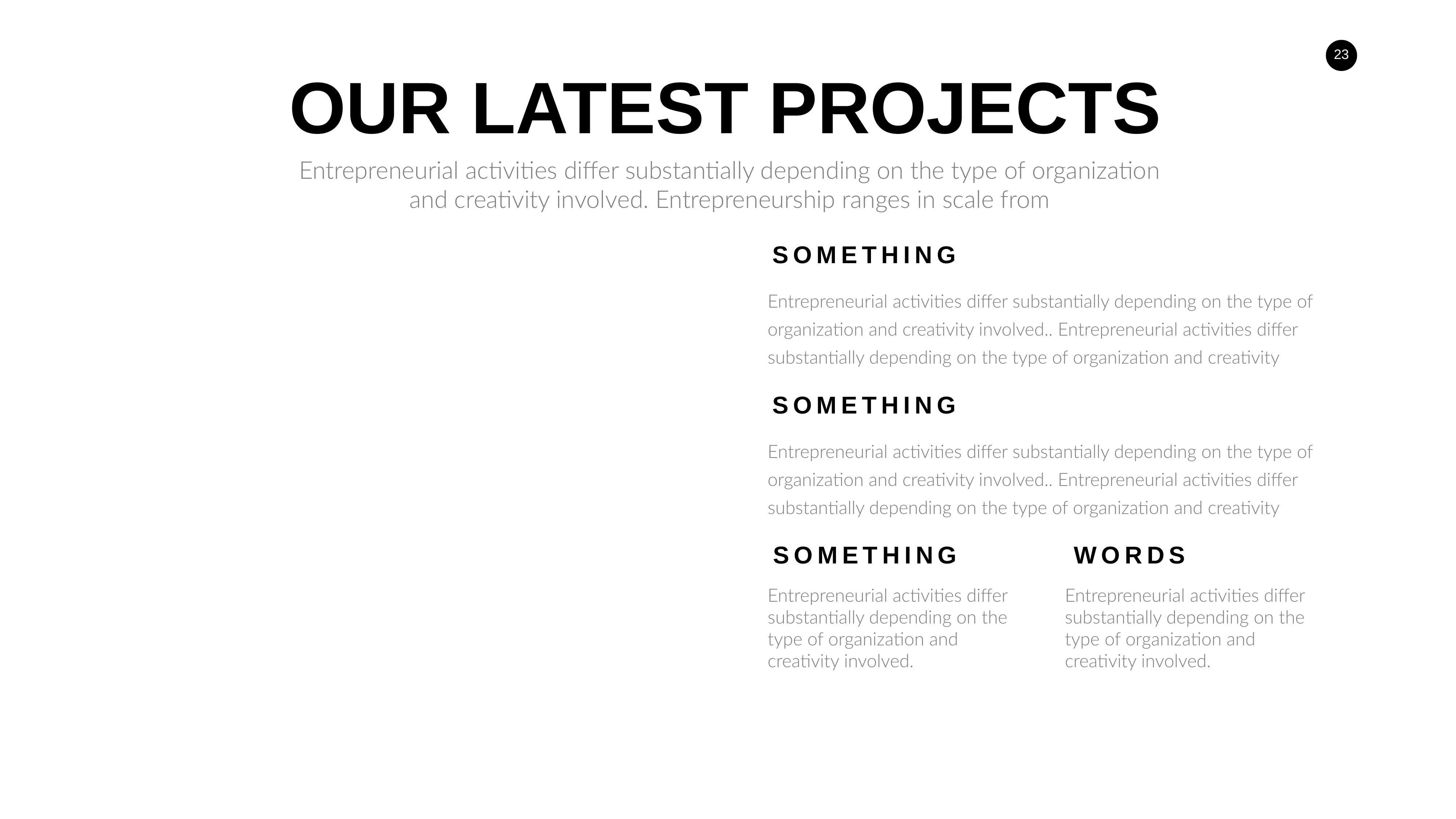

OUR LATEST PROJECTS
Entrepreneurial activities differ substantially depending on the type of organization and creativity involved. Entrepreneurship ranges in scale from

SOMETHING

Entrepreneurial activities differ substantially depending on the type of organization and creativity involved.. Entrepreneurial activities differ substantially depending on the type of organization and creativity
SOMETHING
Entrepreneurial activities differ substantially depending on the type of organization and creativity involved.. Entrepreneurial activities differ substantially depending on the type of organization and creativity

SOMETHING
WORDS
Entrepreneurial activities differ substantially depending on the type of organization and creativity involved.
Entrepreneurial activities differ substantially depending on the type of organization and creativity involved.